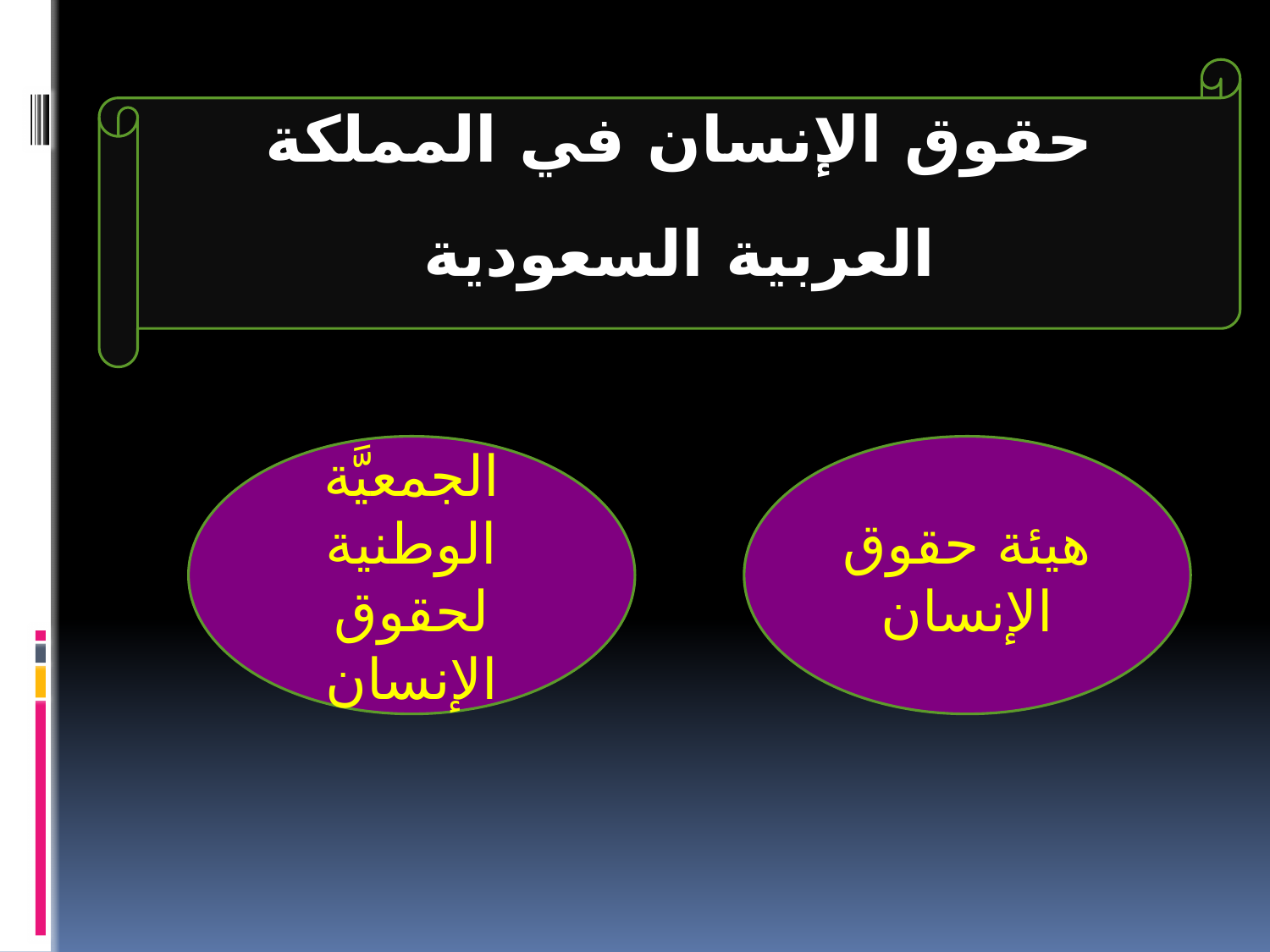

حقوق الإنسان في المملكة العربية السعودية

الجمعيَّة الوطنية لحقوق الإنسان
هيئة حقوق الإنسان